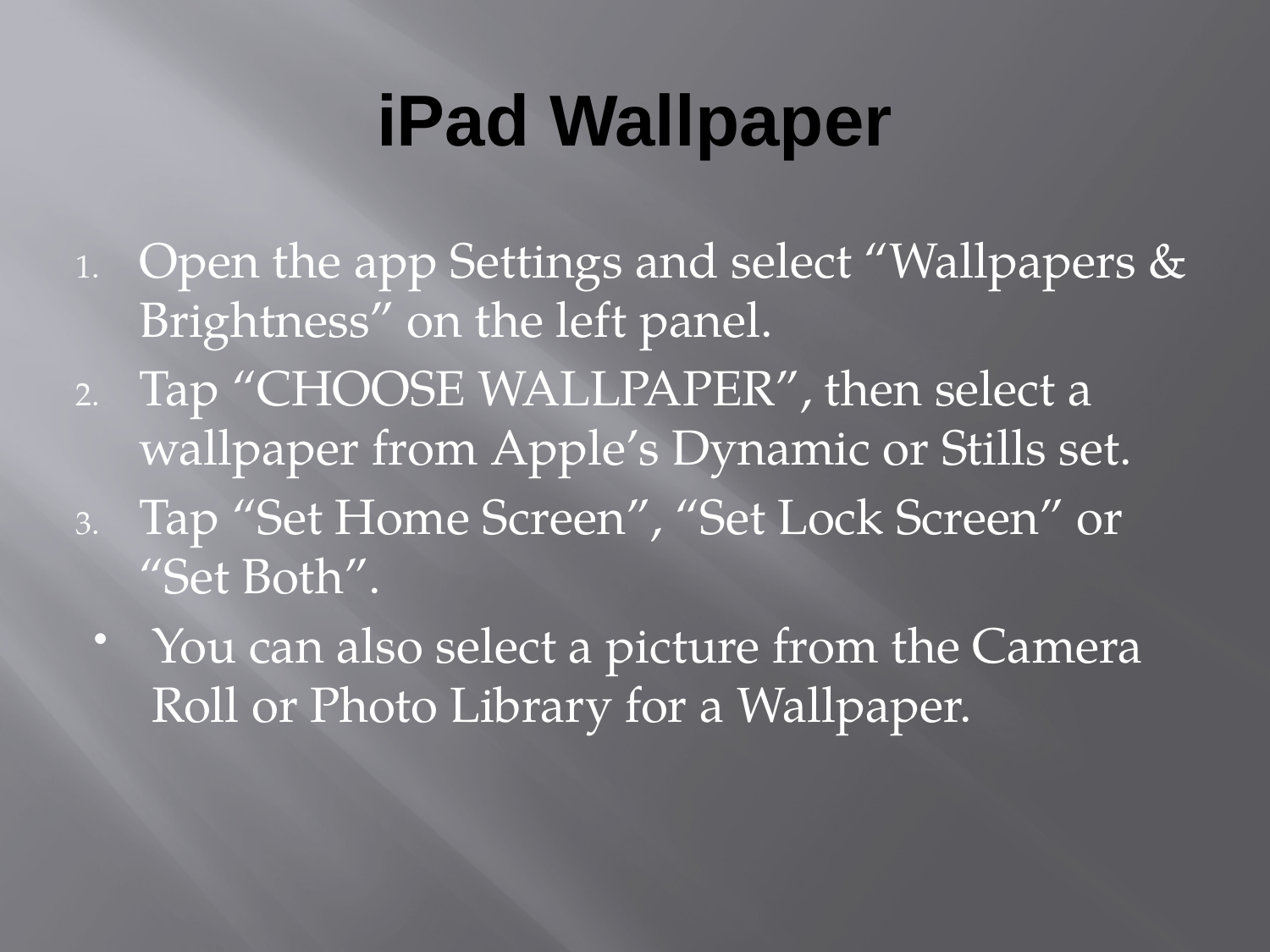

# iPad Wallpaper
Open the app Settings and select “Wallpapers & Brightness” on the left panel.
Tap “CHOOSE WALLPAPER”, then select a wallpaper from Apple’s Dynamic or Stills set.
Tap “Set Home Screen”, “Set Lock Screen” or “Set Both”.
You can also select a picture from the Camera Roll or Photo Library for a Wallpaper.